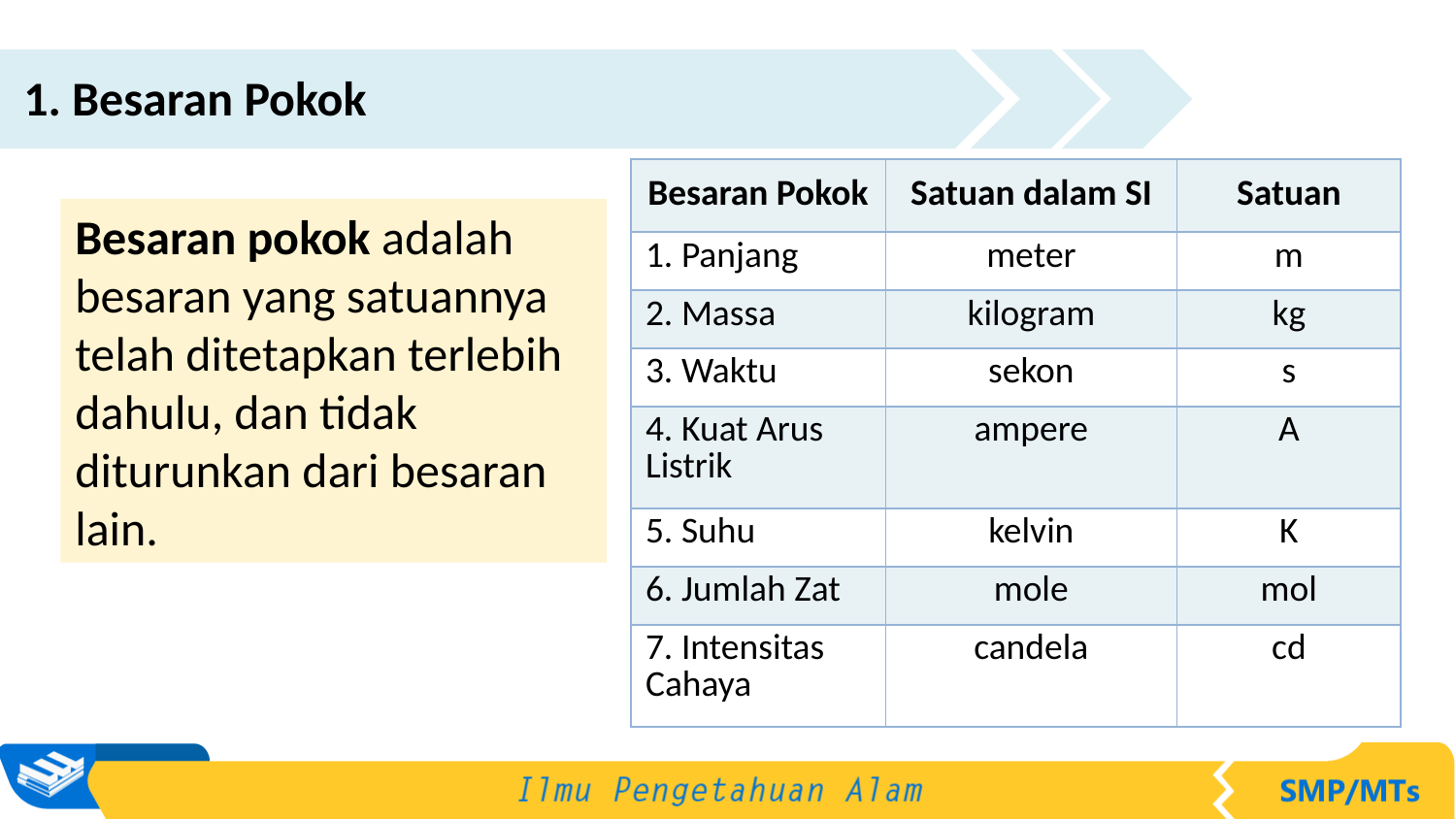

1. Besaran Pokok
| Besaran Pokok | Satuan dalam SI | Satuan |
| --- | --- | --- |
| 1. Panjang | meter | m |
| 2. Massa | kilogram | kg |
| 3. Waktu | sekon | s |
| 4. Kuat Arus Listrik | ampere | A |
| 5. Suhu | kelvin | K |
| 6. Jumlah Zat | mole | mol |
| 7. Intensitas Cahaya | candela | cd |
Besaran pokok adalah besaran yang satuannya telah ditetapkan terlebih dahulu, dan tidak diturunkan dari besaran lain.